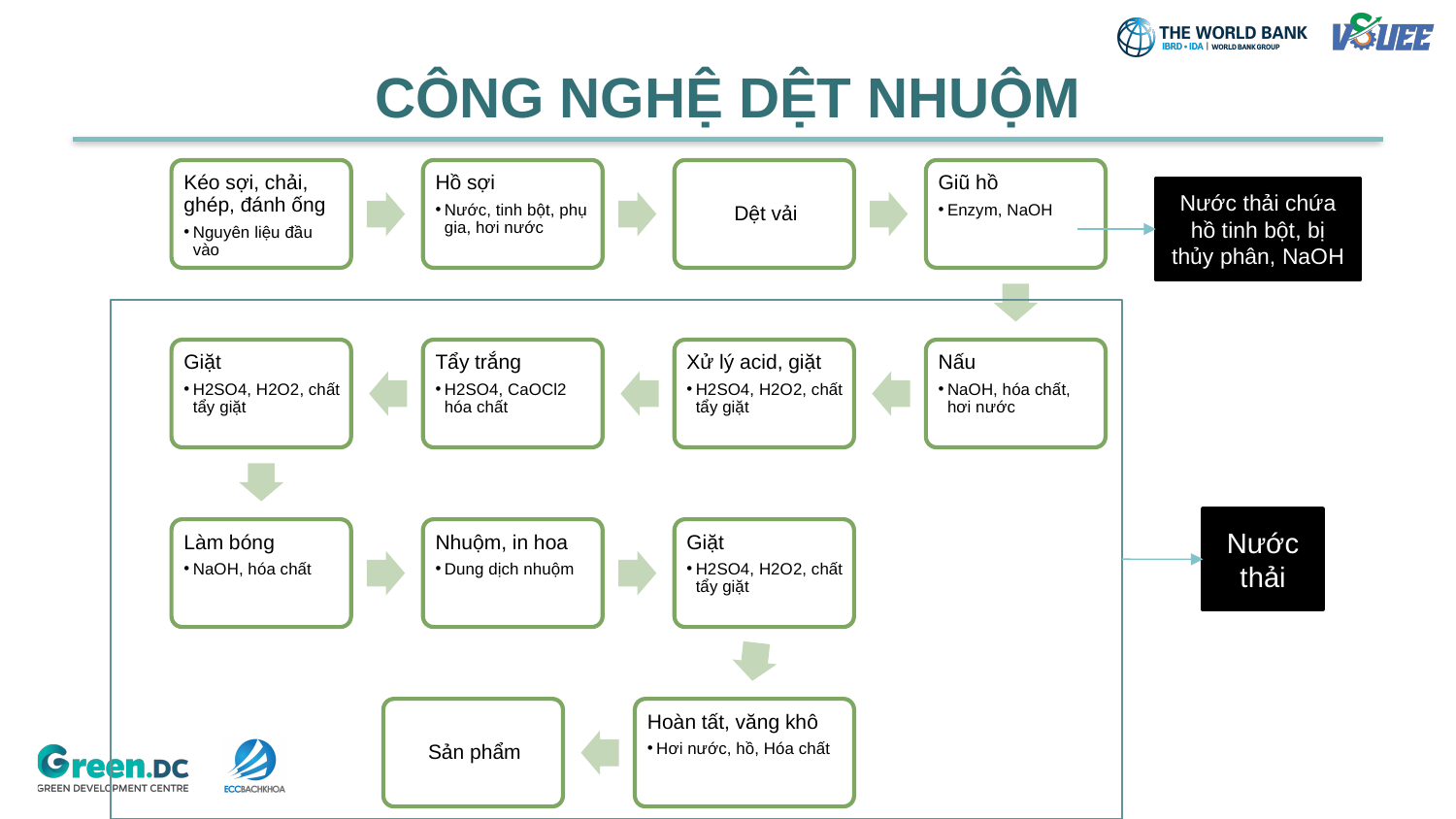

# CÔNG NGHỆ DỆT NHUỘM
Kéo sợi, chải, ghép, đánh ống
Nguyên liệu đầu vào

Hồ sợi
Nước, tinh bột, phụ gia, hơi nước

Dệt vải

Giũ hồ
Enzym, NaOH

Nấu
NaOH, hóa chất, hơi nước

Xử lý acid, giặt
H2SO4, H2O2, chất tẩy giặt

Tẩy trắng
H2SO4, CaOCl2 hóa chất

Giặt
H2SO4, H2O2, chất tẩy giặt

Làm bóng
NaOH, hóa chất

Nhuộm, in hoa
Dung dịch nhuộm

Giặt
H2SO4, H2O2, chất tẩy giặt

Hoàn tất, văng khô
Hơi nước, hồ, Hóa chất

Sản phẩm
Nước thải chứa hồ tinh bột, bị thủy phân, NaOH

Nước thải